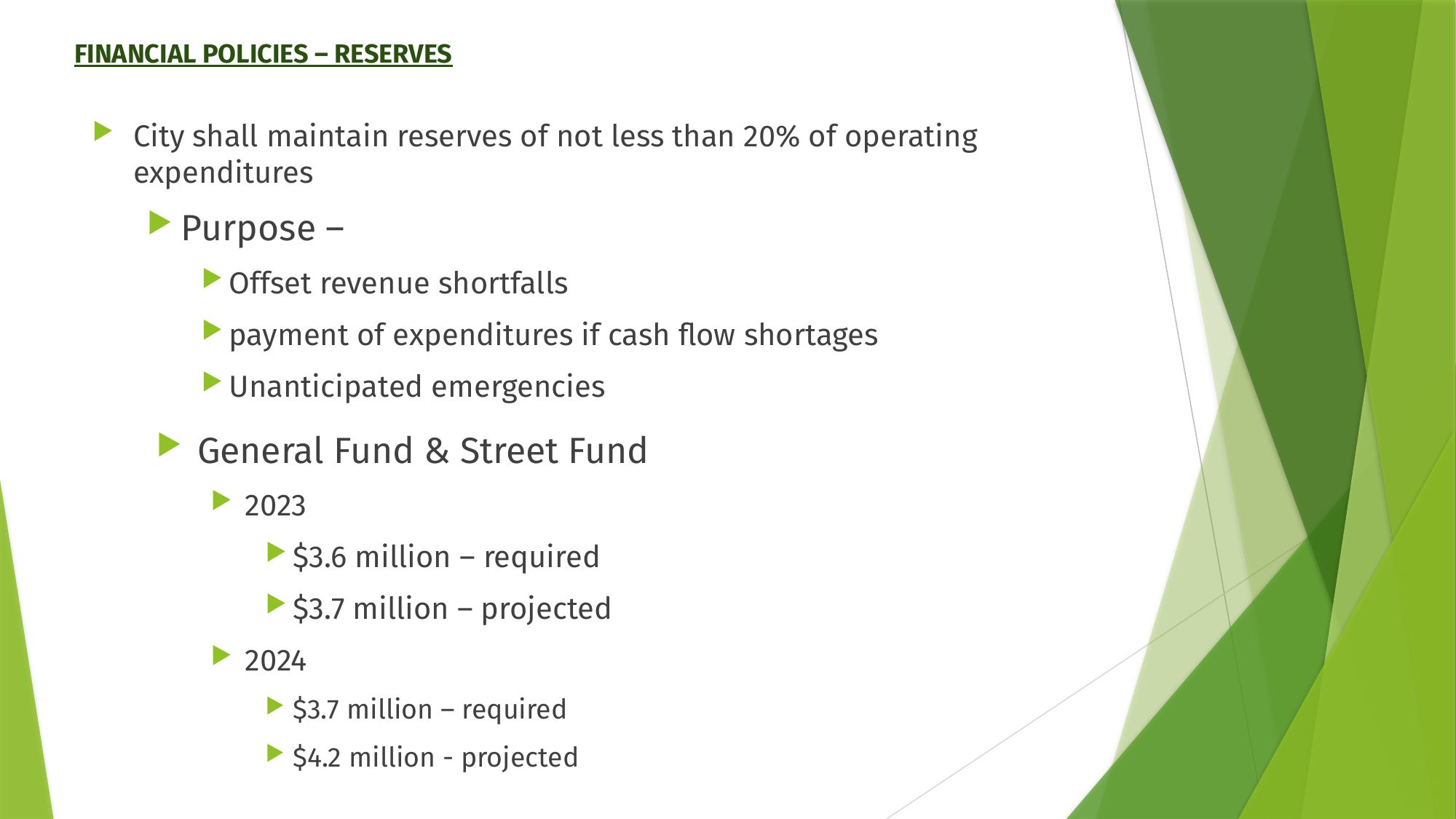

# FINANCIAL POLICIES – RESERVES
City shall maintain reserves of not less than 20% of operating expenditures
Purpose –
Offset revenue shortfalls
payment of expenditures if cash flow shortages
Unanticipated emergencies
General Fund & Street Fund
2023
$3.6 million – required
$3.7 million – projected
2024
$3.7 million – required
$4.2 million - projected